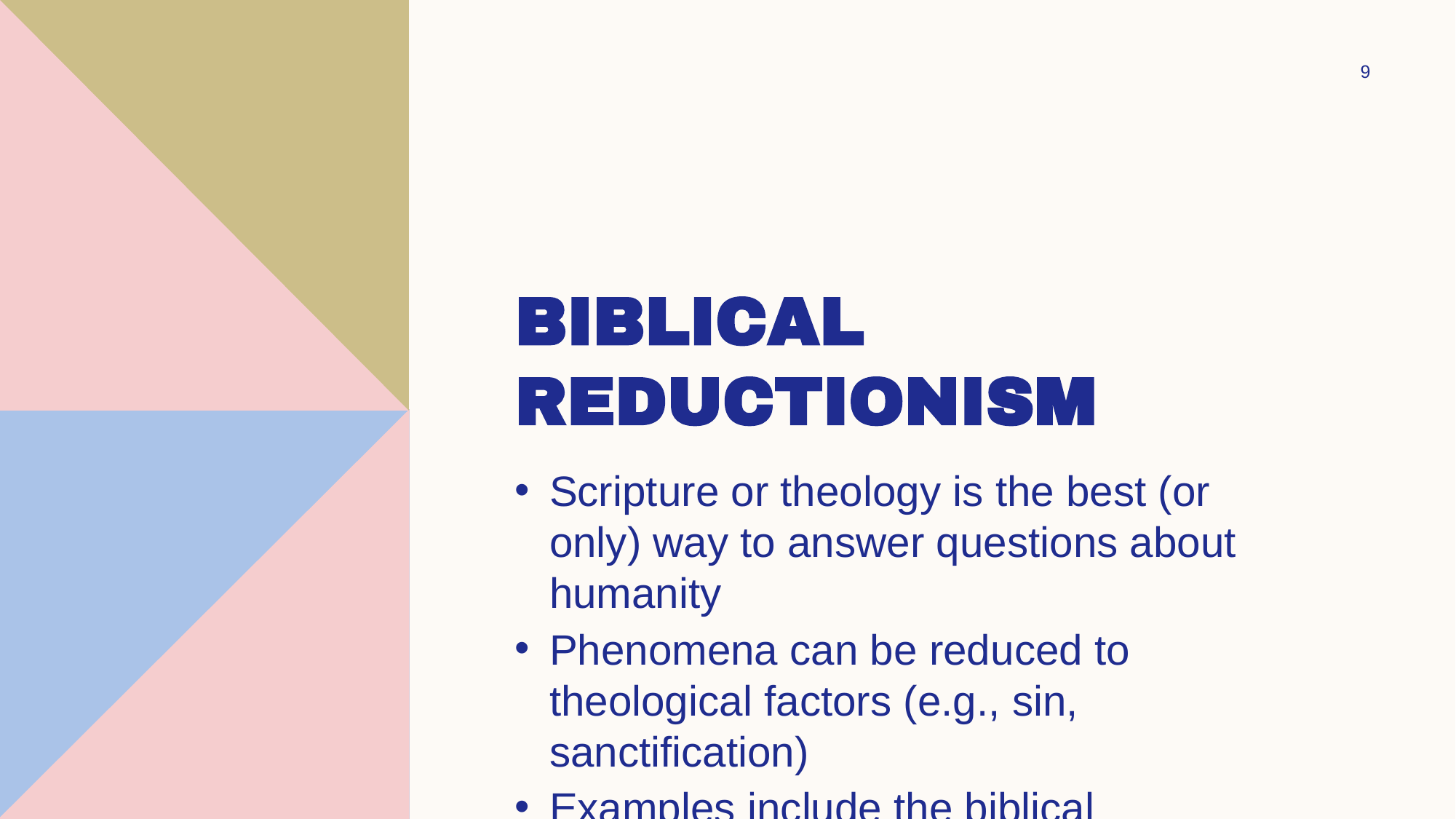

9
# Biblical Reductionism
Scripture or theology is the best (or only) way to answer questions about humanity
Phenomena can be reduced to theological factors (e.g., sin, sanctification)
Examples include the biblical counseling movement